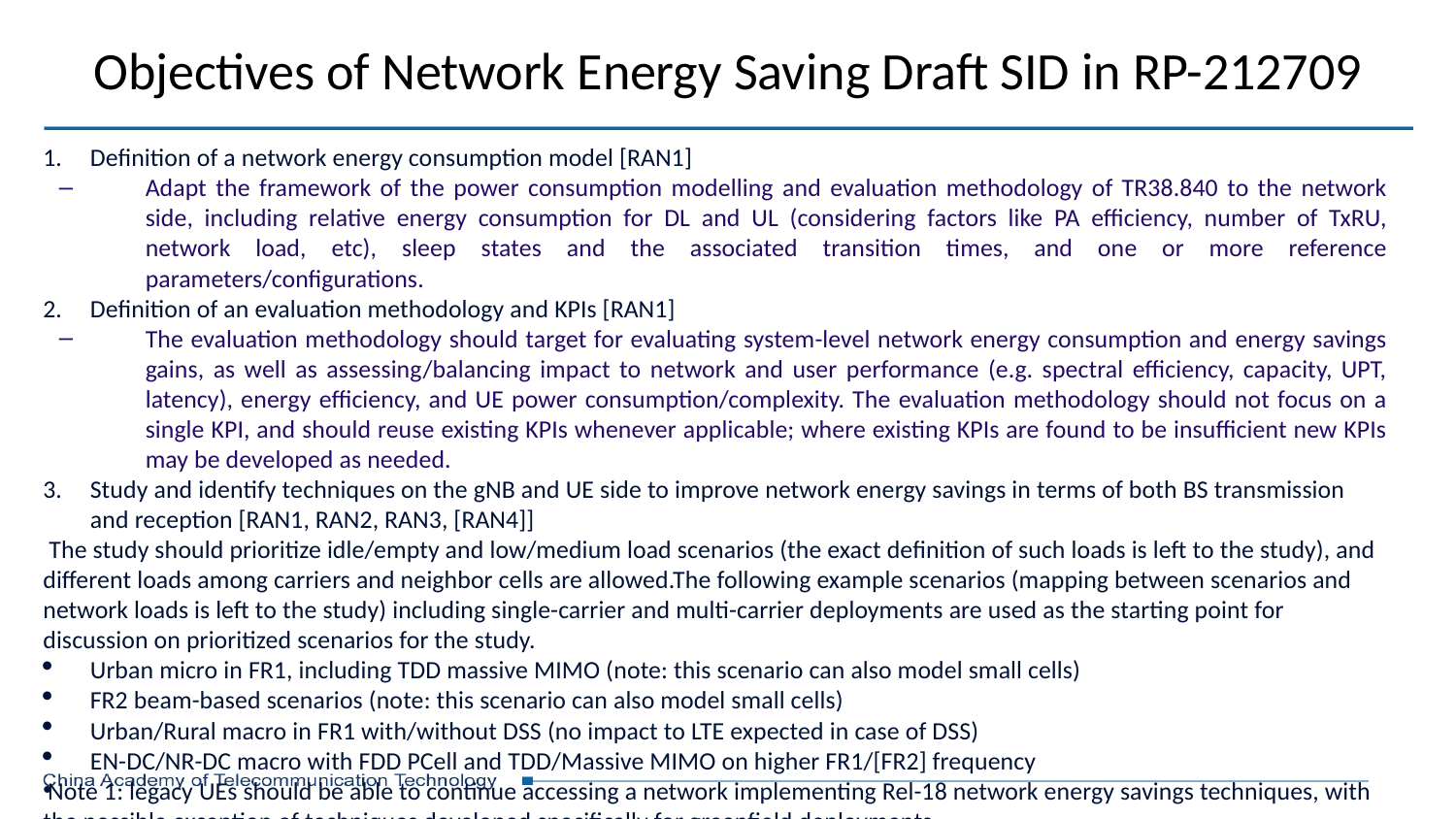

# Objectives of Network Energy Saving Draft SID in RP-212709
Definition of a network energy consumption model [RAN1]
Adapt the framework of the power consumption modelling and evaluation methodology of TR38.840 to the network side, including relative energy consumption for DL and UL (considering factors like PA efficiency, number of TxRU, network load, etc), sleep states and the associated transition times, and one or more reference parameters/configurations.
Definition of an evaluation methodology and KPIs [RAN1]
The evaluation methodology should target for evaluating system-level network energy consumption and energy savings gains, as well as assessing/balancing impact to network and user performance (e.g. spectral efficiency, capacity, UPT, latency), energy efficiency, and UE power consumption/complexity. The evaluation methodology should not focus on a single KPI, and should reuse existing KPIs whenever applicable; where existing KPIs are found to be insufficient new KPIs may be developed as needed.
Study and identify techniques on the gNB and UE side to improve network energy savings in terms of both BS transmission and reception [RAN1, RAN2, RAN3, [RAN4]]
 The study should prioritize idle/empty and low/medium load scenarios (the exact definition of such loads is left to the study), and different loads among carriers and neighbor cells are allowed.The following example scenarios (mapping between scenarios and network loads is left to the study) including single-carrier and multi-carrier deployments are used as the starting point for discussion on prioritized scenarios for the study.
Urban micro in FR1, including TDD massive MIMO (note: this scenario can also model small cells)
FR2 beam-based scenarios (note: this scenario can also model small cells)
Urban/Rural macro in FR1 with/without DSS (no impact to LTE expected in case of DSS)
EN-DC/NR-DC macro with FDD PCell and TDD/Massive MIMO on higher FR1/[FR2] frequency
Note 1: legacy UEs should be able to continue accessing a network implementing Rel-18 network energy savings techniques, with the possible exception of techniques developed specifically for greenfield deployments.